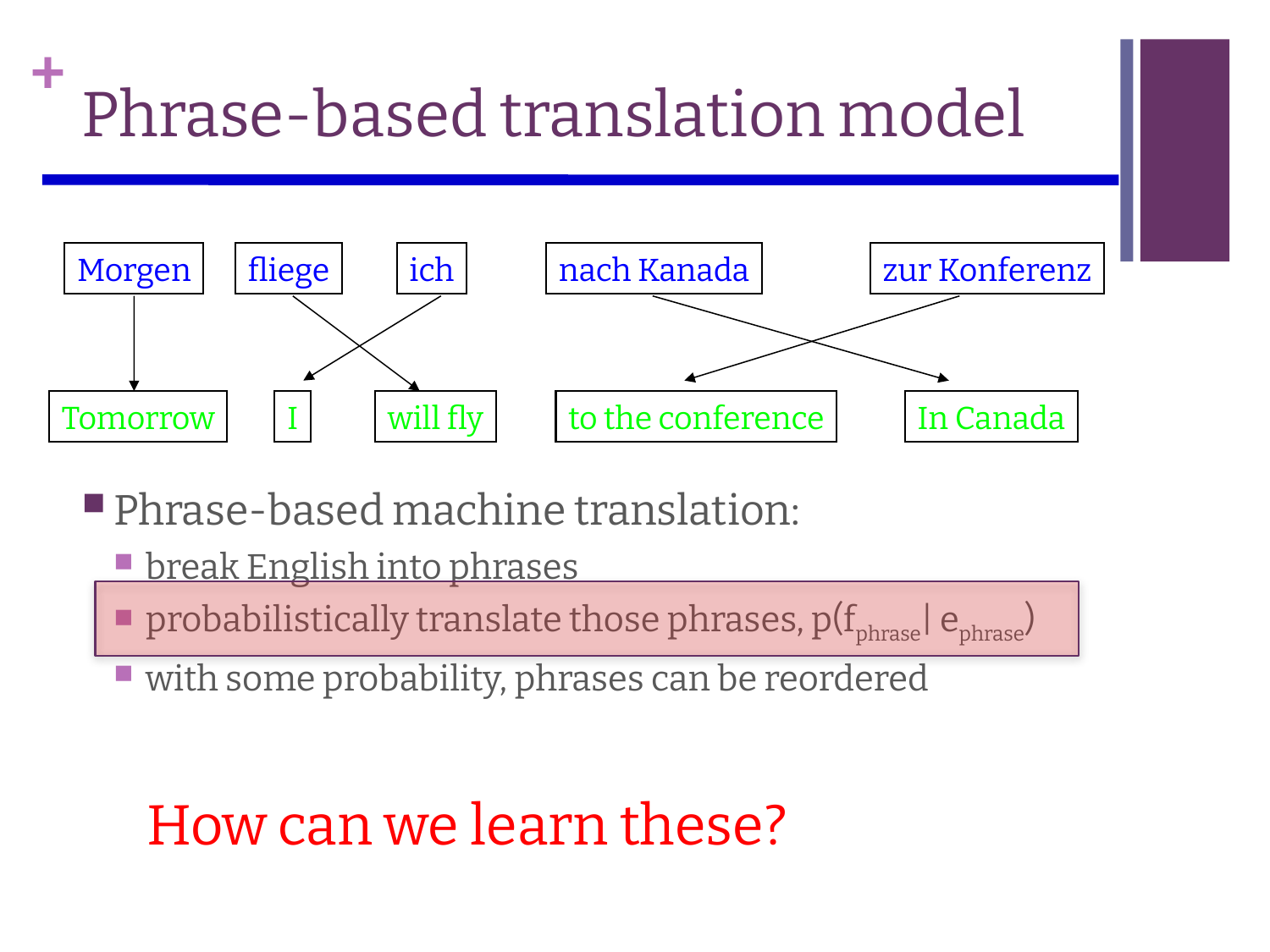

# Phrase-based translation model

Morgen
fliege
ich
nach Kanada
zur Konferenz

Tomorrow
I
will fly
to the conference
In Canada
Phrase-based machine translation:
break English into phrases
probabilistically translate those phrases, p(fphrase| ephrase)
with some probability, phrases can be reordered

How can we learn these?